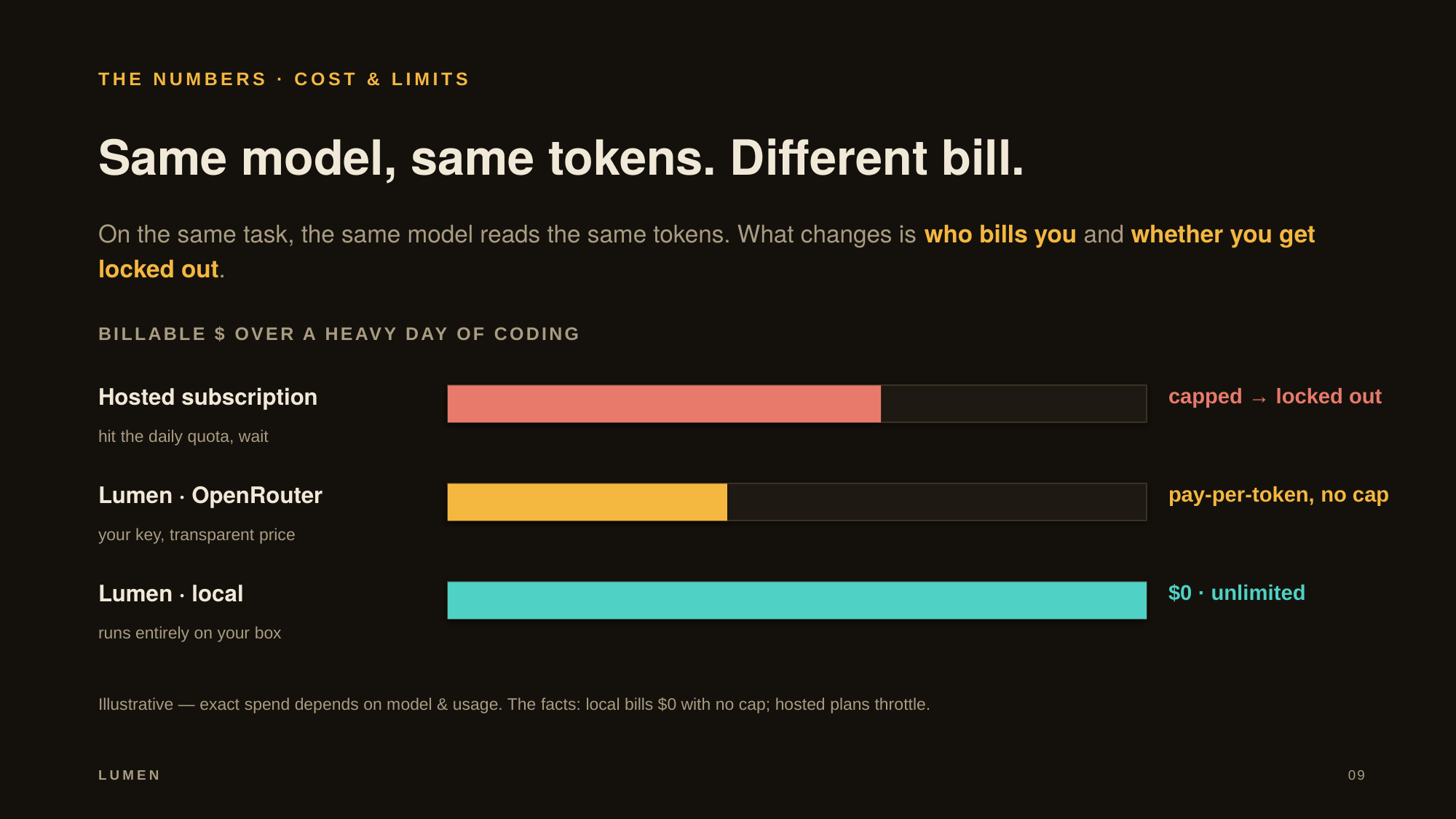

THE NUMBERS · COST & LIMITS
Same model, same tokens. Different bill.
On the same task, the same model reads the same tokens. What changes is who bills you and whether you get locked out.
BILLABLE $ OVER A HEAVY DAY OF CODING
Hosted subscription
capped → locked out

hit the daily quota, wait
Lumen · OpenRouter
pay-per-token, no cap

your key, transparent price
Lumen · local
$0 · unlimited

runs entirely on your box
Illustrative — exact spend depends on model & usage. The facts: local bills $0 with no cap; hosted plans throttle.
LUMEN
09